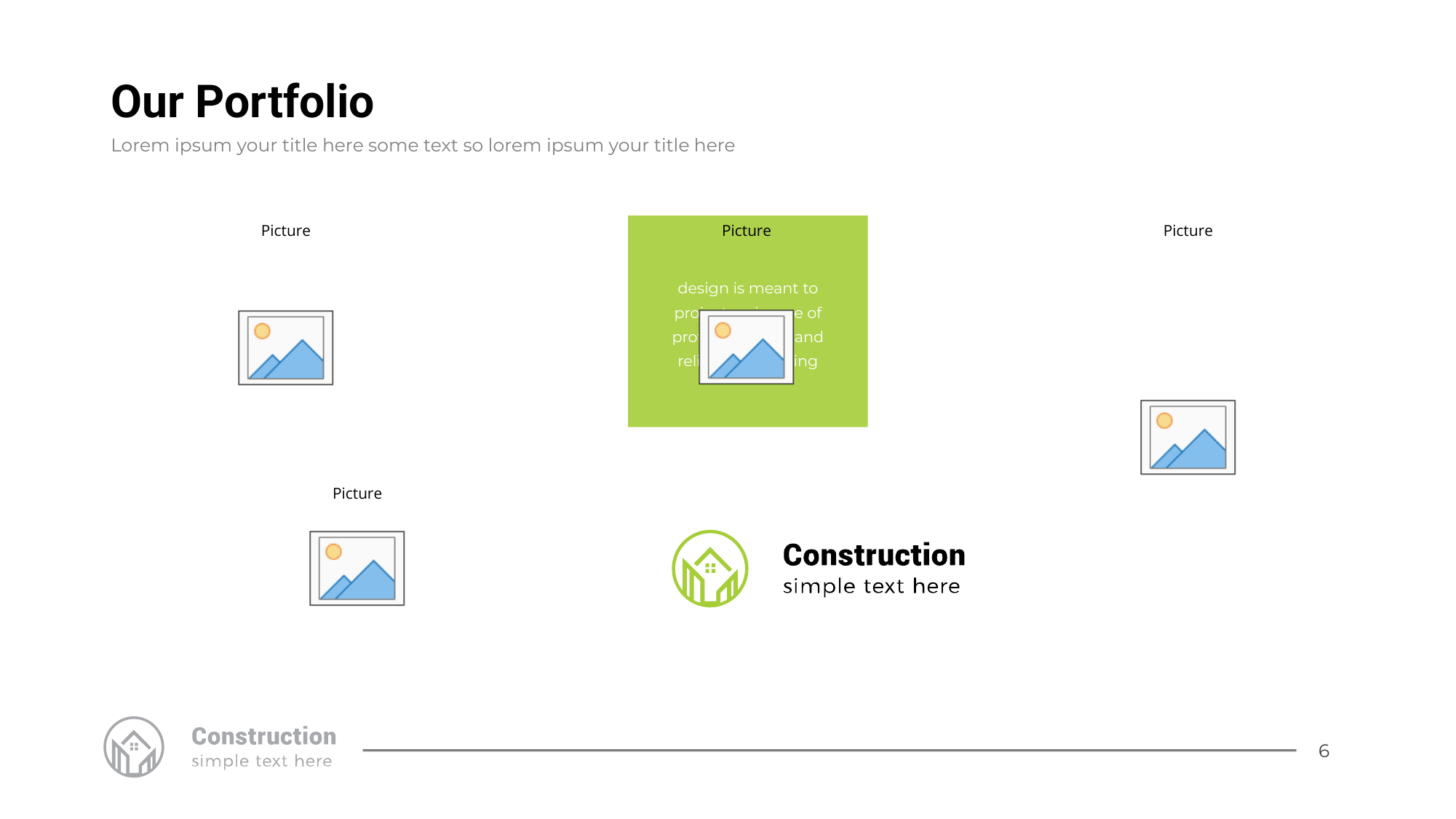

# Our Portfolio
Lorem ipsum your title here some text so lorem ipsum your title here

design is meant to project an image of professionalism and reliability. By using

6